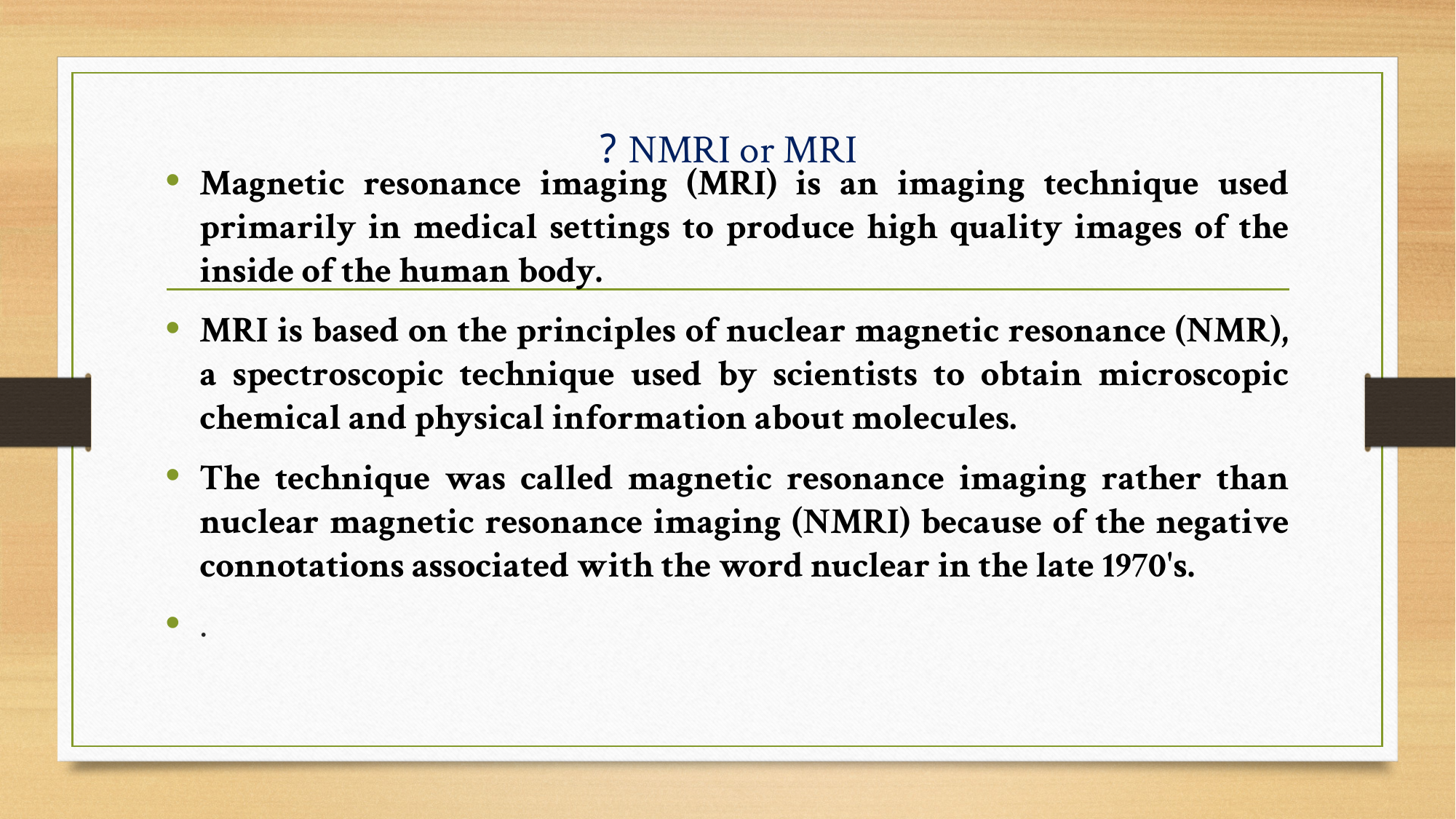

# NMRI or MRI ?
Magnetic resonance imaging (MRI) is an imaging technique used primarily in medical settings to produce high quality images of the inside of the human body.
MRI is based on the principles of nuclear magnetic resonance (NMR), a spectroscopic technique used by scientists to obtain microscopic chemical and physical information about molecules.
The technique was called magnetic resonance imaging rather than nuclear magnetic resonance imaging (NMRI) because of the negative connotations associated with the word nuclear in the late 1970's.
.